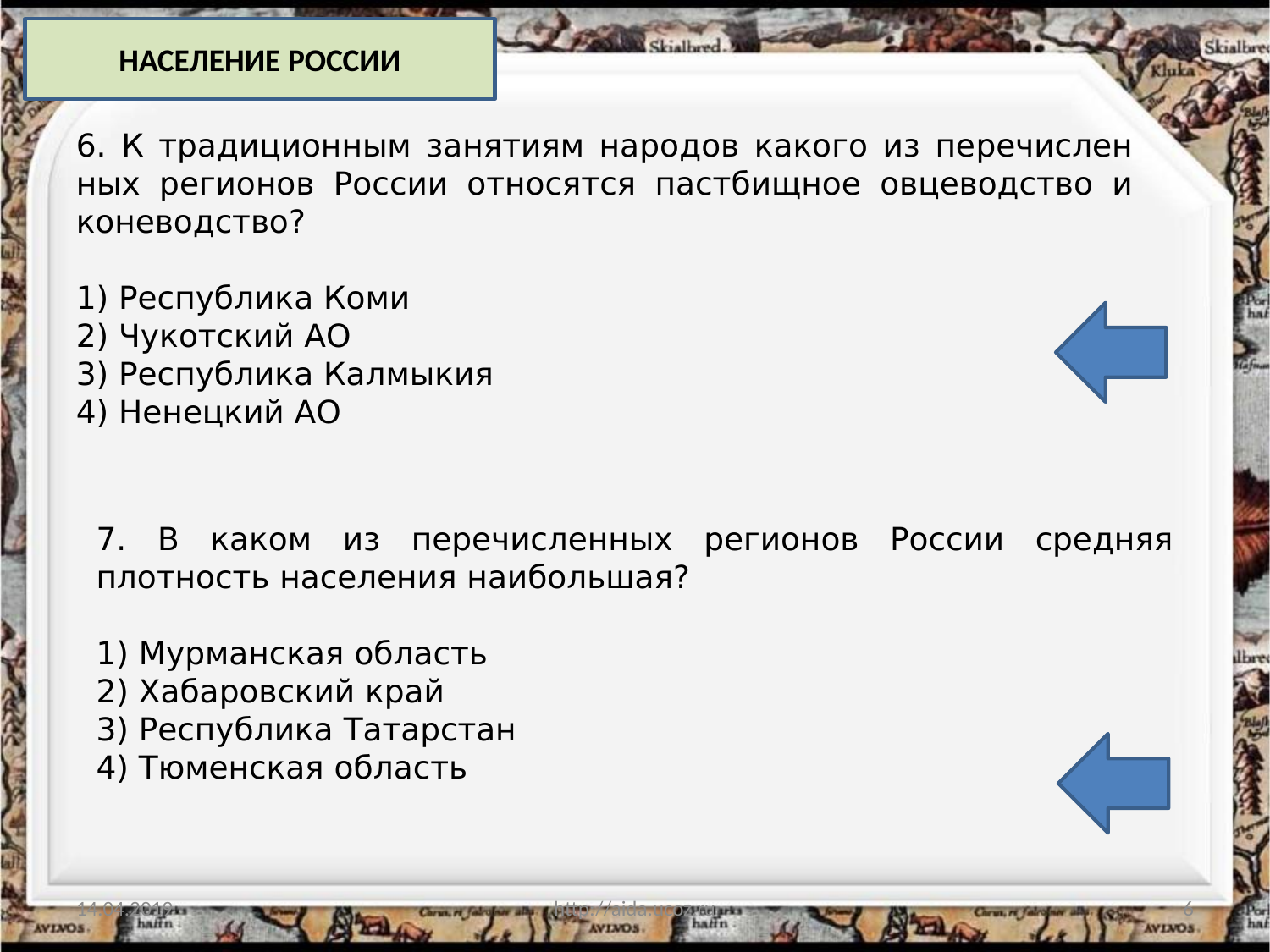

НАСЕЛЕНИЕ РОССИИ
6. К тра­ди­ци­он­ным занятиям на­ро­дов какого из пе­ре­чис­лен­ных регионов Рос­сии относятся паст­бищ­ное овцеводство и коневодство?

1) Рес­пуб­ли­ка Коми
2) Чу­кот­ский АО
3) Рес­пуб­ли­ка Калмыкия
4) Не­нец­кий АО

7. В каком из перечисленных регионов России средняя плотность населения наибольшая?

1) Мурманская область
2) Хабаровский край
3) Республика Татарстан
4) Тюменская область

14.04.2019
http://aida.ucoz.ru
6